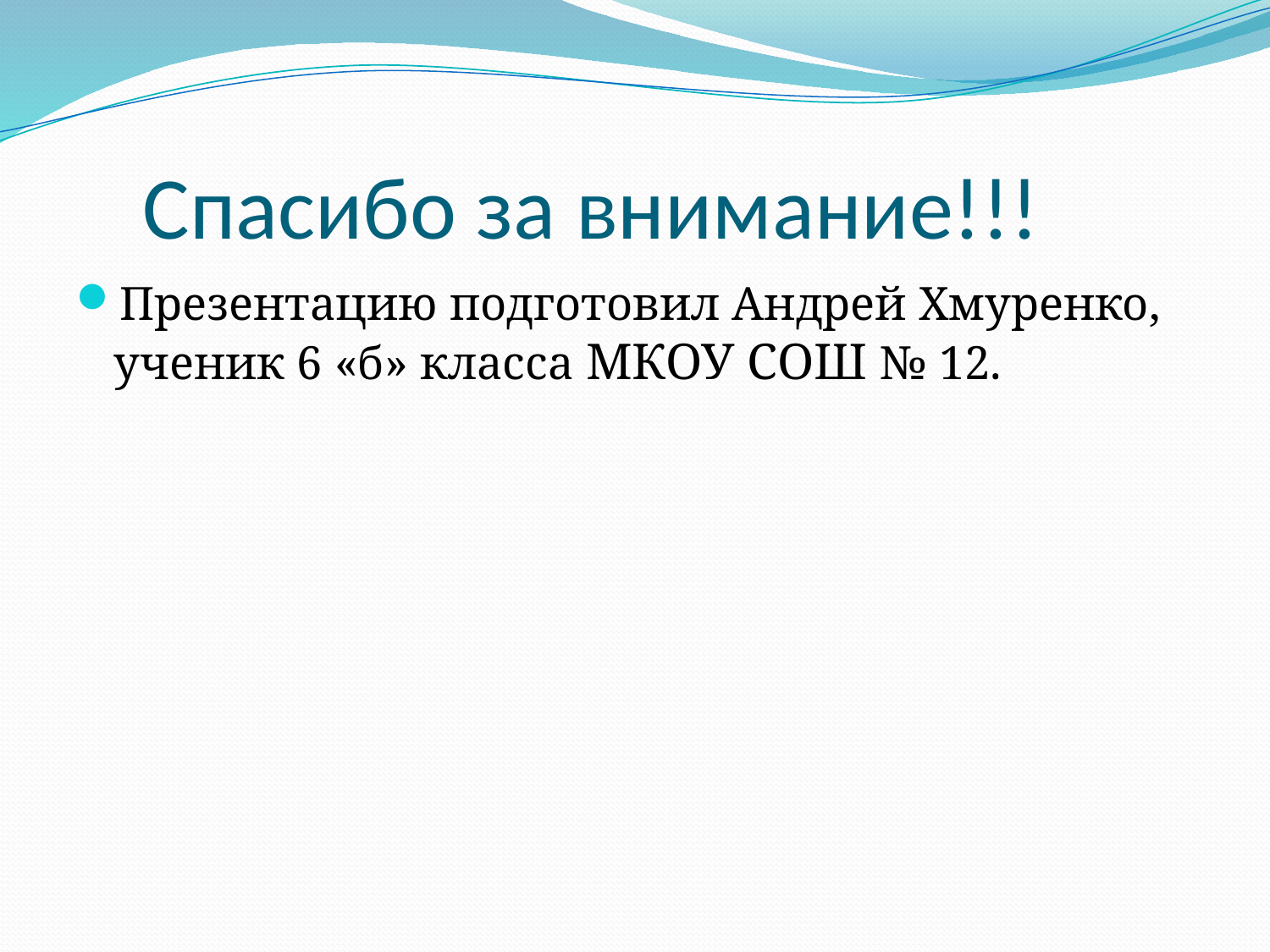

# Спасибо за внимание!!!
Презентацию подготовил Андрей Хмуренко, ученик 6 «б» класса МКОУ СОШ № 12.